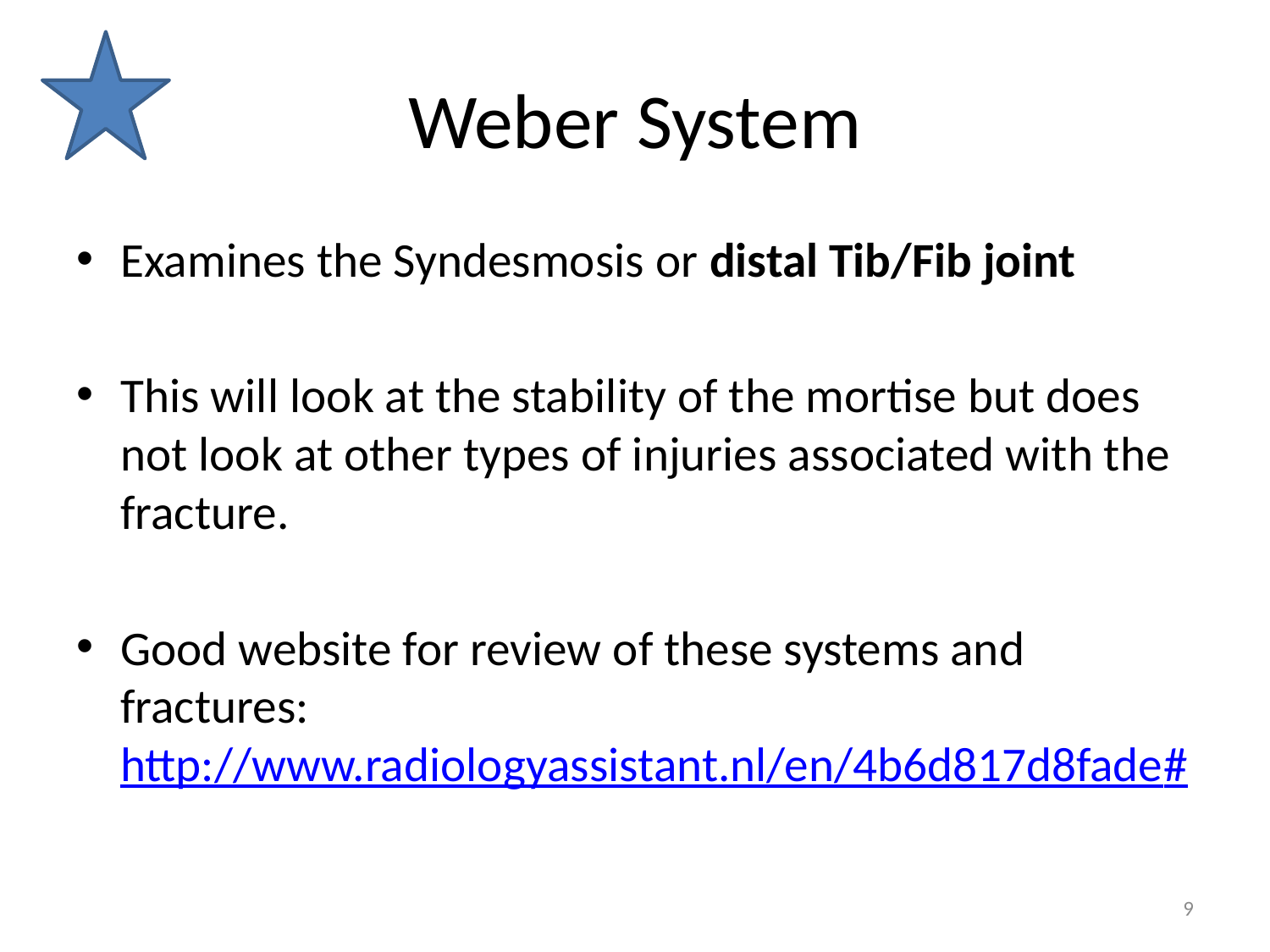

# Weber System
Examines the Syndesmosis or distal Tib/Fib joint

This will look at the stability of the mortise but does not look at other types of injuries associated with the fracture.

Good website for review of these systems and fractures:  http://www.radiologyassistant.nl/en/4b6d817d8fade#

9